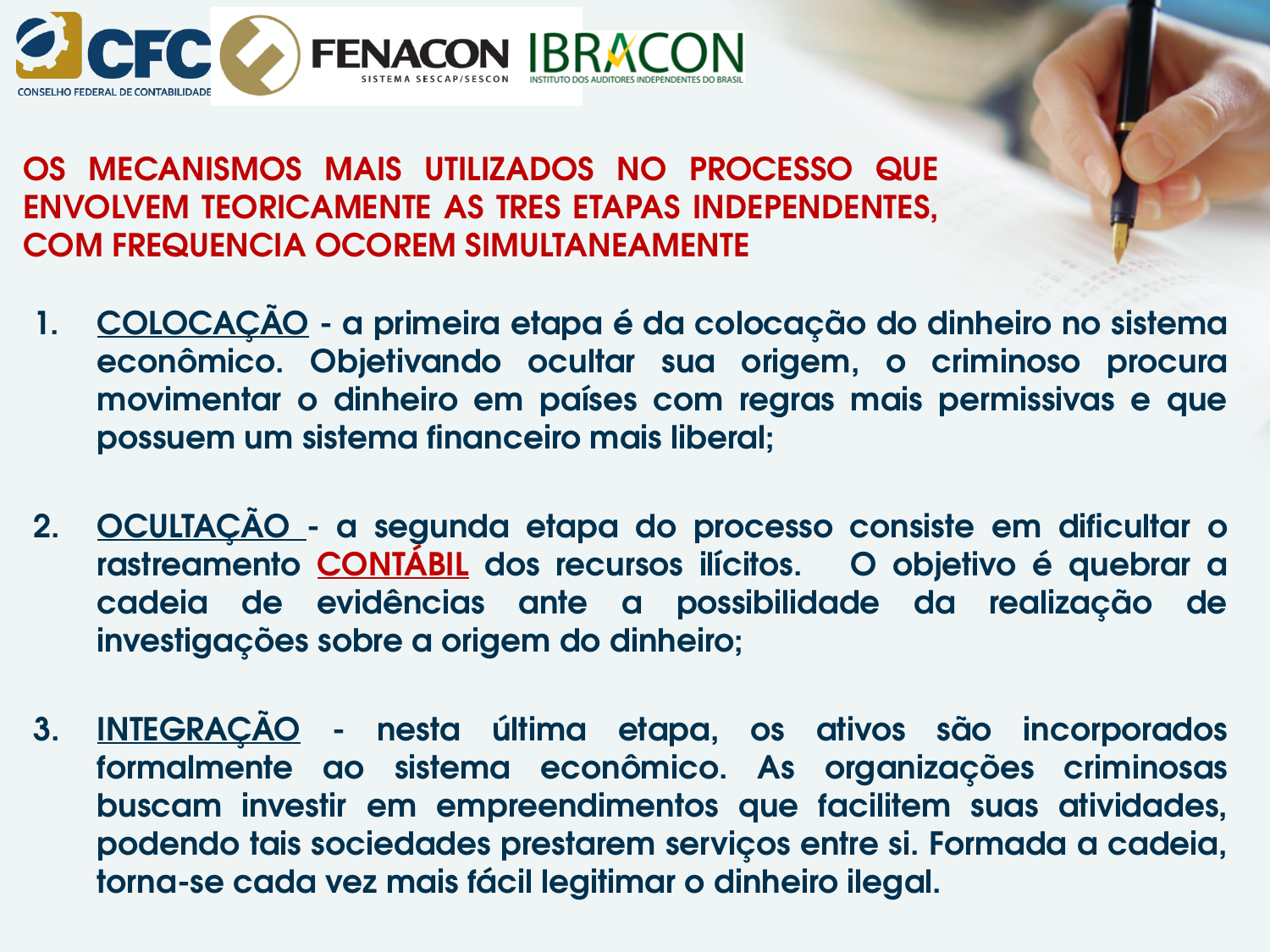

OS MECANISMOS MAIS UTILIZADOS NO PROCESSO QUE ENVOLVEM TEORICAMENTE AS TRES ETAPAS INDEPENDENTES, COM FREQUENCIA OCOREM SIMULTANEAMENTE
COLOCAÇÃO - a primeira etapa é da colocação do dinheiro no sistema econômico. Objetivando ocultar sua origem, o criminoso procura movimentar o dinheiro em países com regras mais permissivas e que possuem um sistema financeiro mais liberal;

OCULTAÇÃO - a segunda etapa do processo consiste em dificultar o rastreamento CONTÁBIL dos recursos ilícitos.   O objetivo é quebrar a cadeia de evidências ante a possibilidade da realização de investigações sobre a origem do dinheiro;

INTEGRAÇÃO - nesta última etapa, os ativos são incorporados formalmente ao sistema econômico. As organizações criminosas buscam investir em empreendimentos que facilitem suas atividades, podendo tais sociedades prestarem serviços entre si. Formada a cadeia, torna-se cada vez mais fácil legitimar o dinheiro ilegal.